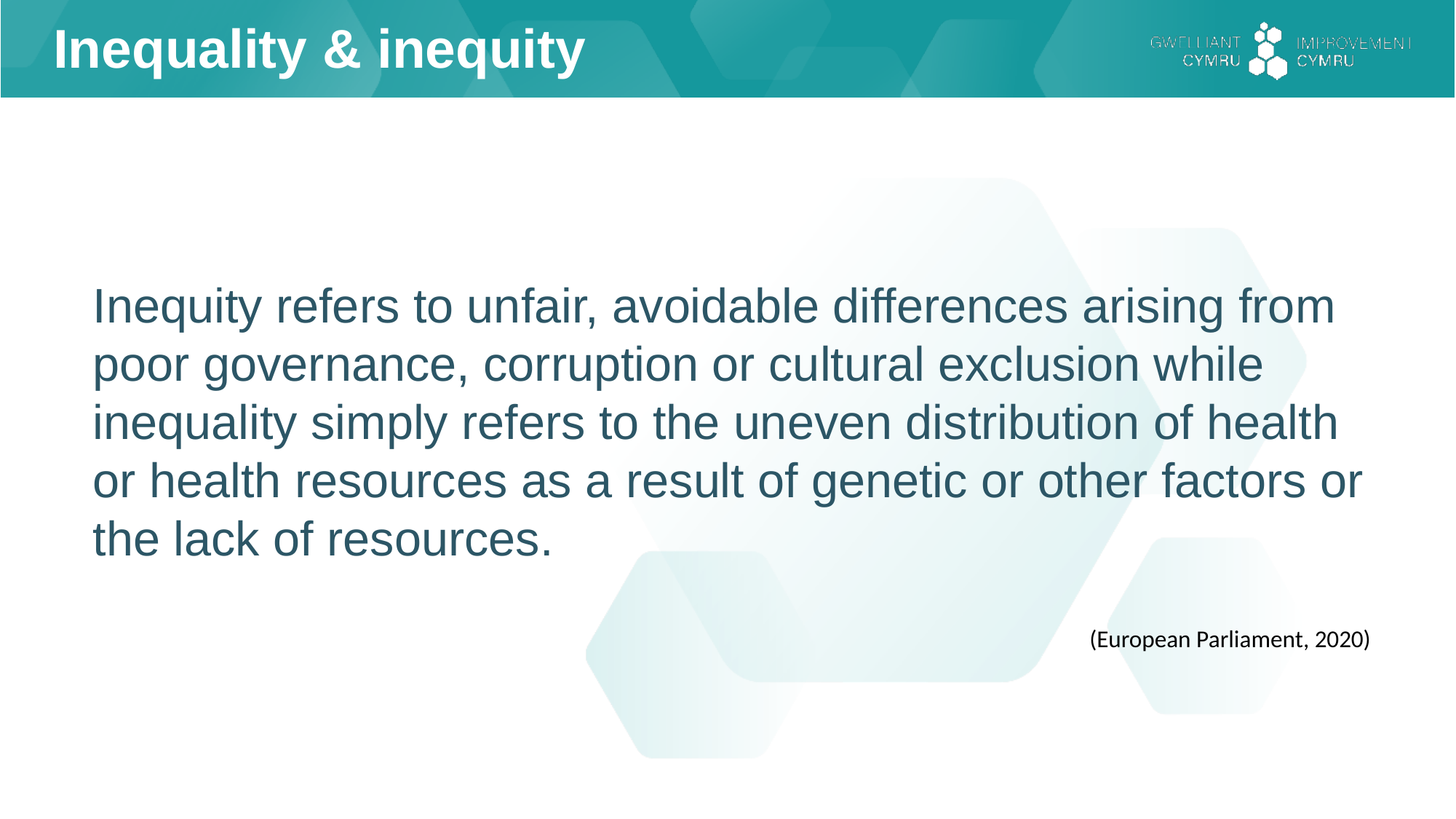

Inequality & inequity

Inequity refers to unfair, avoidable differences arising from poor governance, corruption or cultural exclusion while inequality simply refers to the uneven distribution of health or health resources as a result of genetic or other factors or the lack of resources.

(European Parliament, 2020)